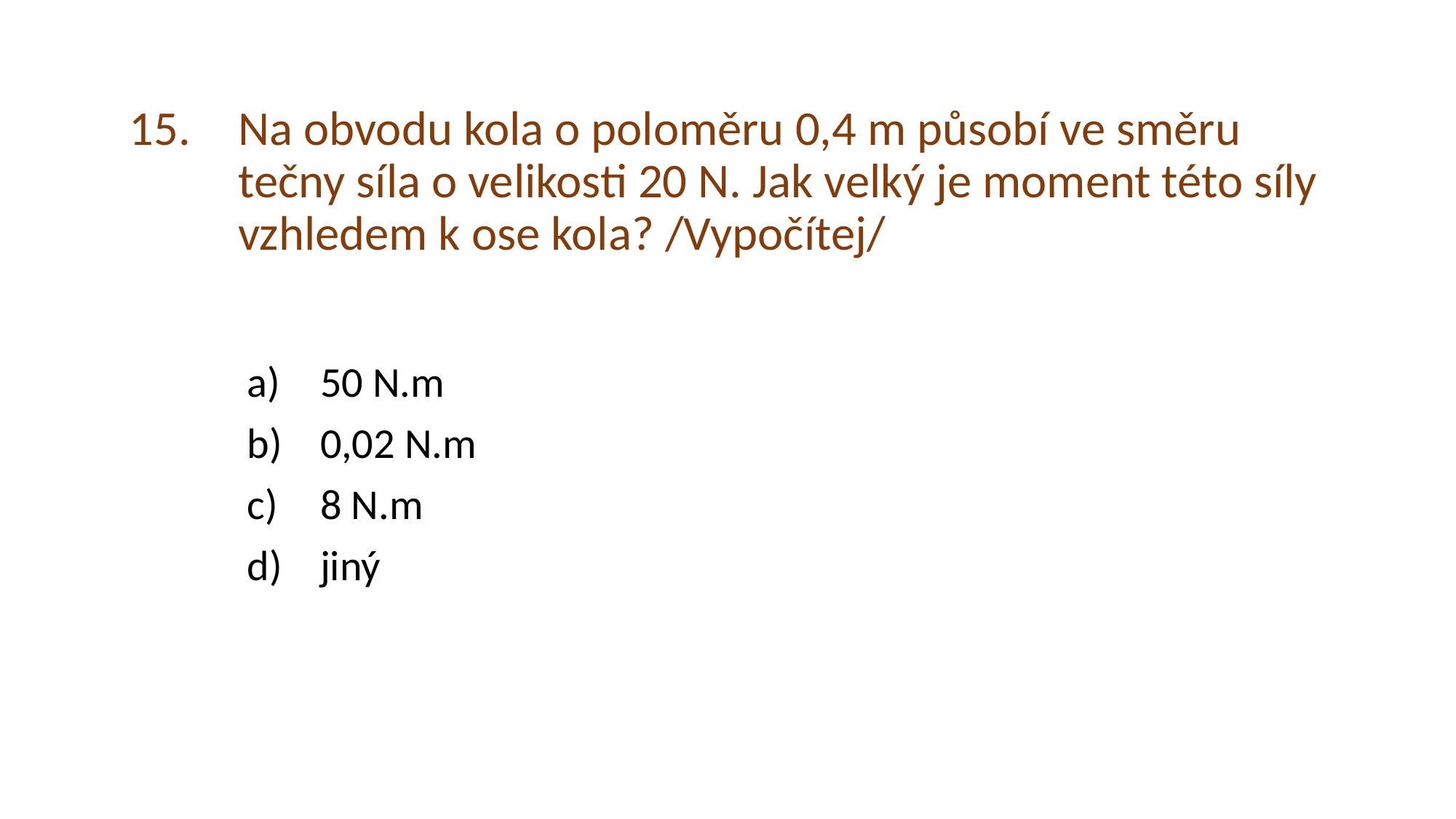

# 15.	Na obvodu kola o poloměru 0,4 m působí ve směru 	tečny síla o velikosti 20 N. Jak velký je moment této síly 	vzhledem k ose kola? /Vypočítej/
50 N.m
0,02 N.m
8 N.m
jiný